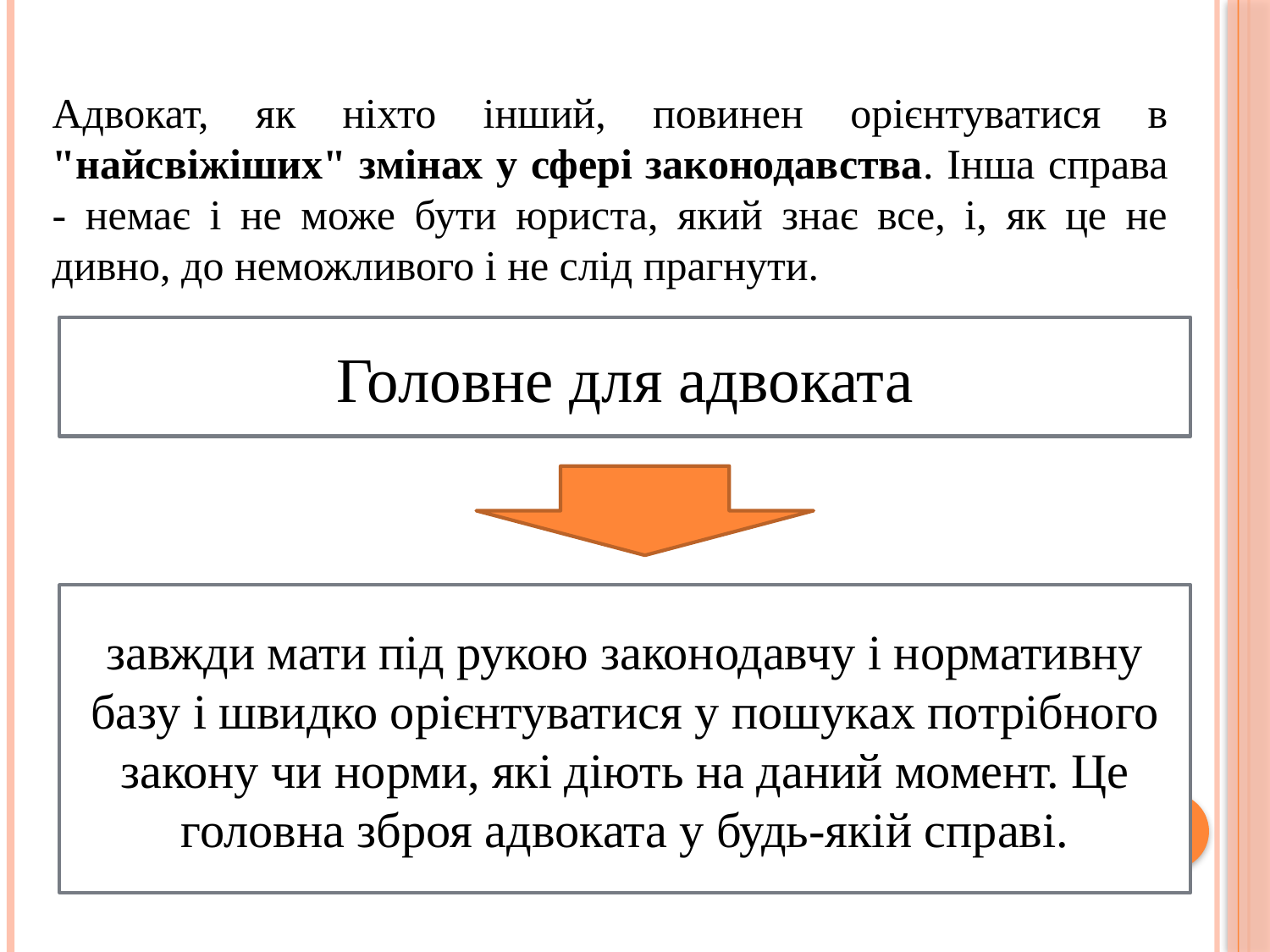

Адвокат, як ніхто інший, повинен орієнтуватися в "найсвіжіших" змінах у сфері законодавства. Інша справа - немає і не може бути юриста, який знає все, і, як це не дивно, до неможливого і не слід прагнути.
Головне для адвоката

завжди мати під рукою законодавчу і нормативну базу і швидко орієнтуватися у пошуках потрібного закону чи норми, які діють на даний момент. Це головна зброя адвоката у будь-якій справі.